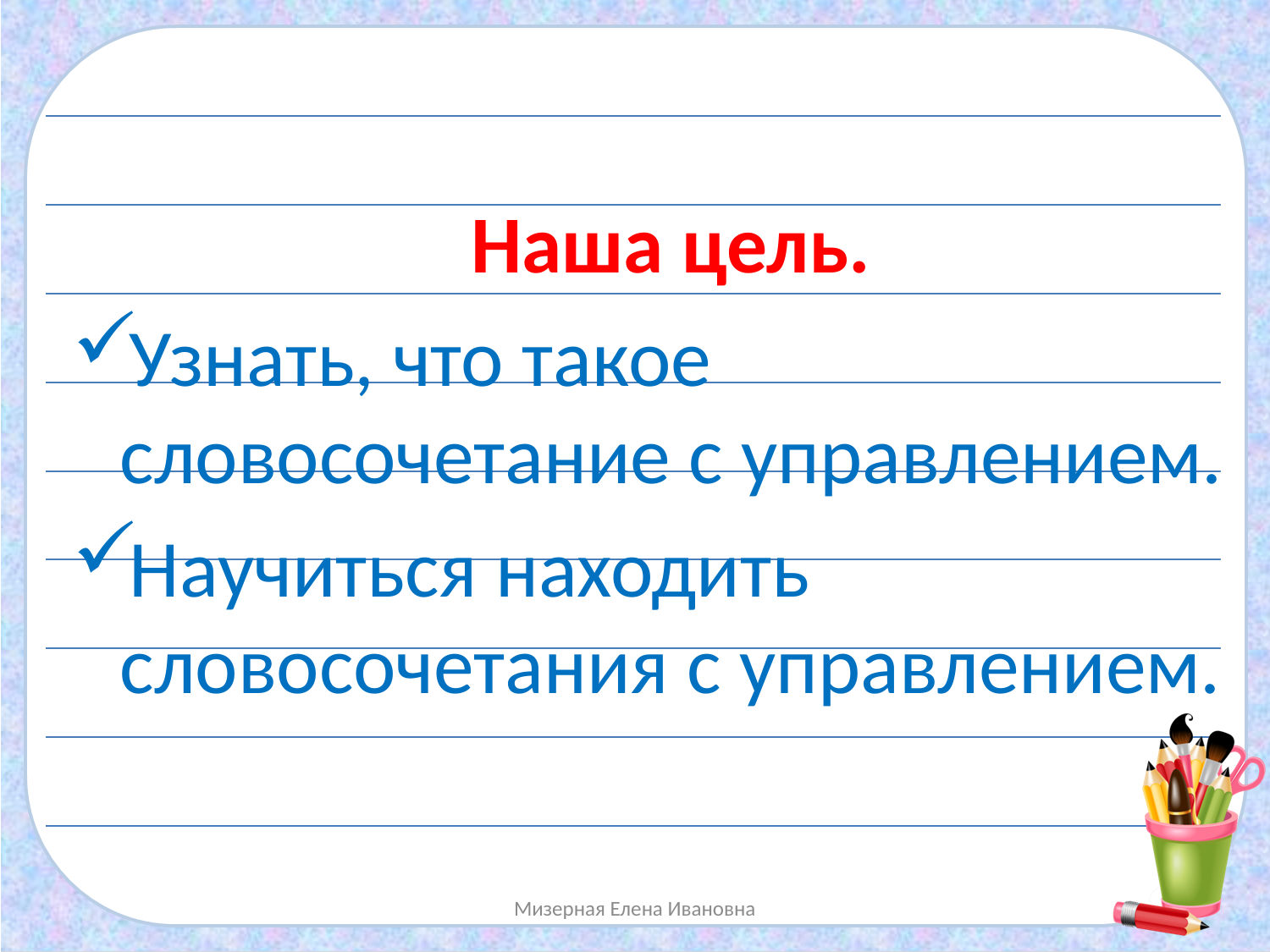

Наша цель.
Узнать, что такое словосочетание с управлением.
Научиться находить словосочетания с управлением.
Мизерная Елена Ивановна